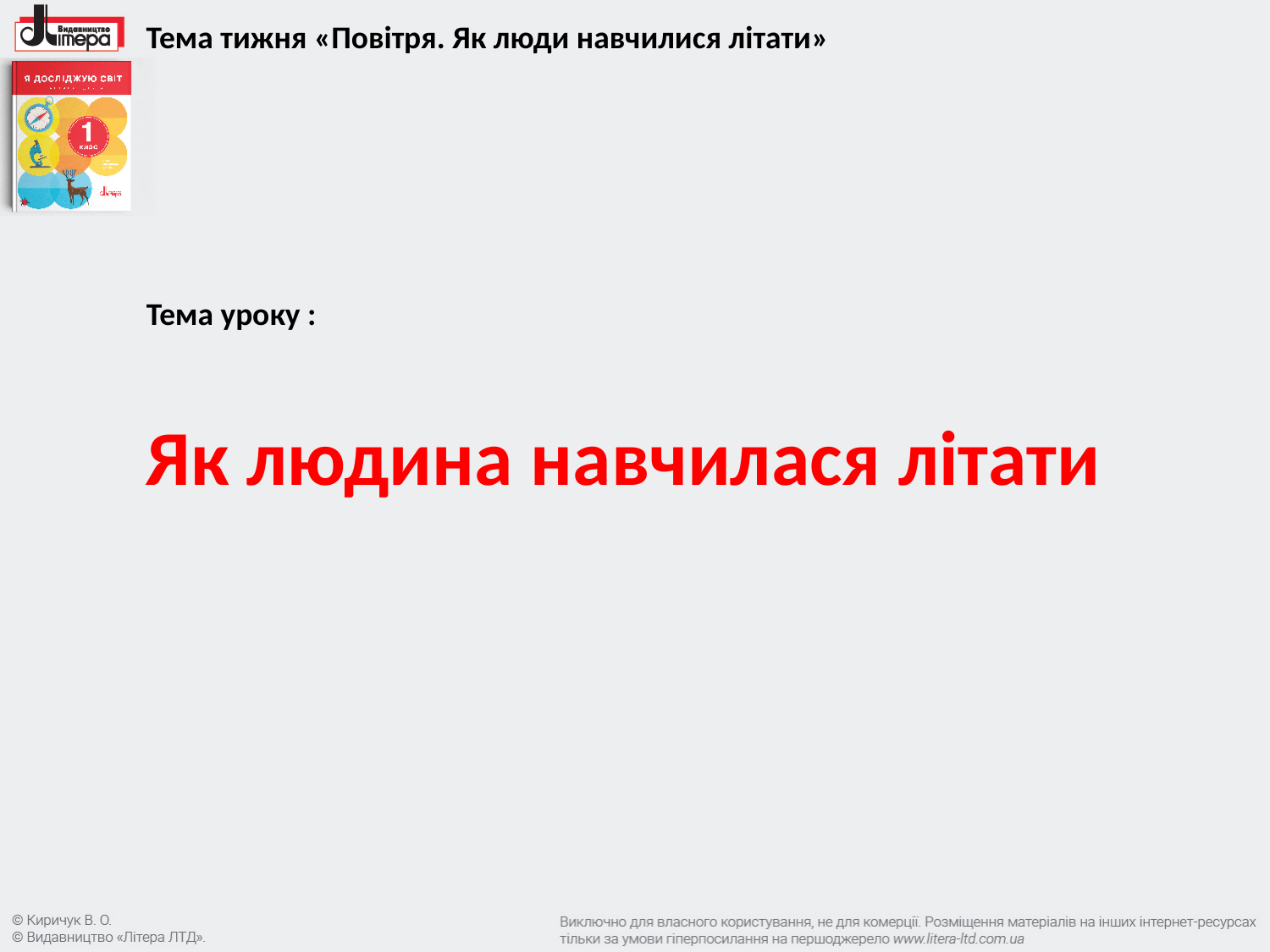

Тема тижня «Повітря. Як люди навчилися літати»
Тема уроку :

Як людина навчилася літати